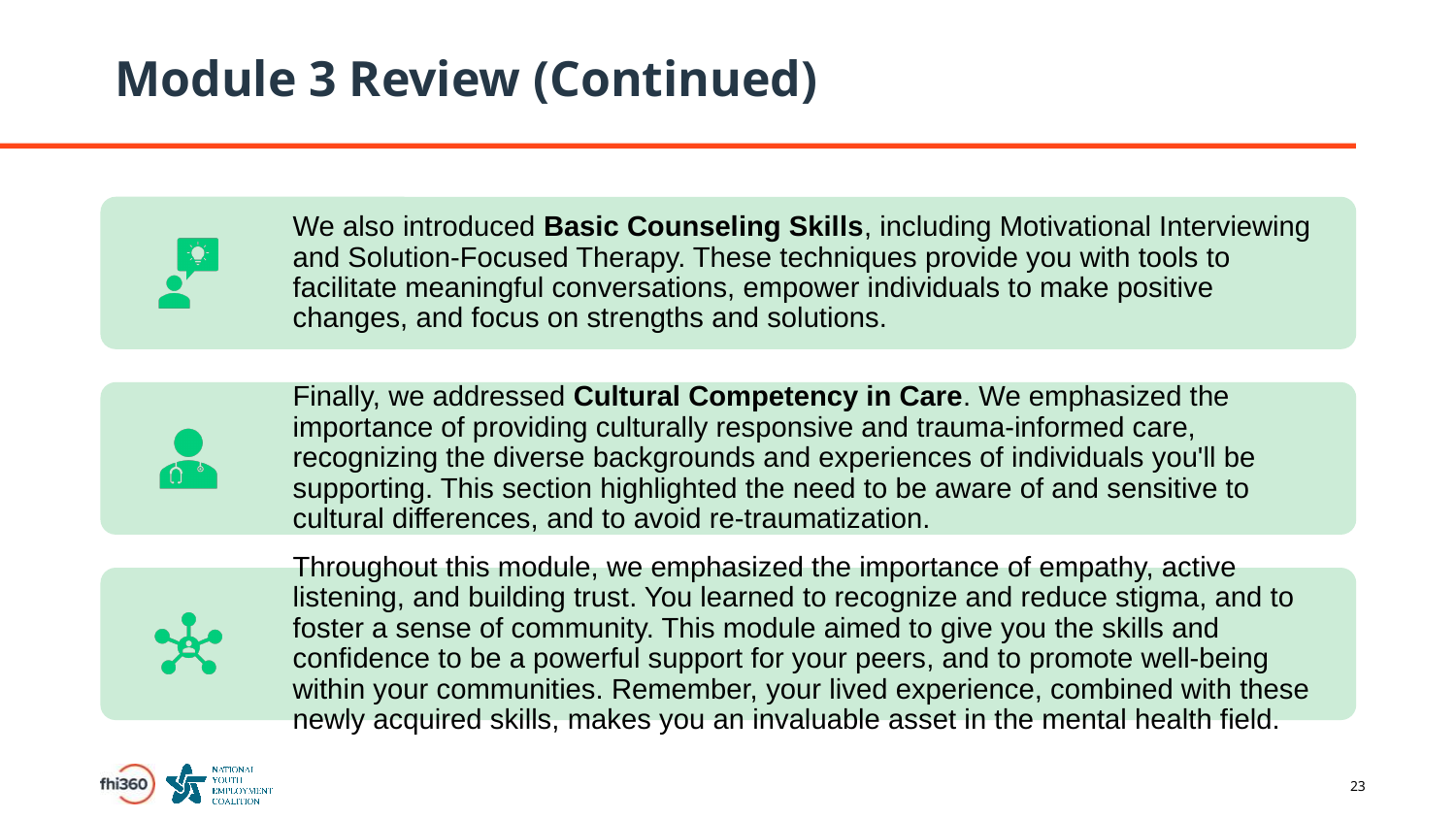

# Module 3 Review (Continued)
We also introduced Basic Counseling Skills, including Motivational Interviewing and Solution-Focused Therapy. These techniques provide you with tools to facilitate meaningful conversations, empower individuals to make positive changes, and focus on strengths and solutions.
Finally, we addressed Cultural Competency in Care. We emphasized the importance of providing culturally responsive and trauma-informed care, recognizing the diverse backgrounds and experiences of individuals you'll be supporting. This section highlighted the need to be aware of and sensitive to cultural differences, and to avoid re-traumatization.
Throughout this module, we emphasized the importance of empathy, active listening, and building trust. You learned to recognize and reduce stigma, and to foster a sense of community. This module aimed to give you the skills and confidence to be a powerful support for your peers, and to promote well-being within your communities. Remember, your lived experience, combined with these newly acquired skills, makes you an invaluable asset in the mental health field.